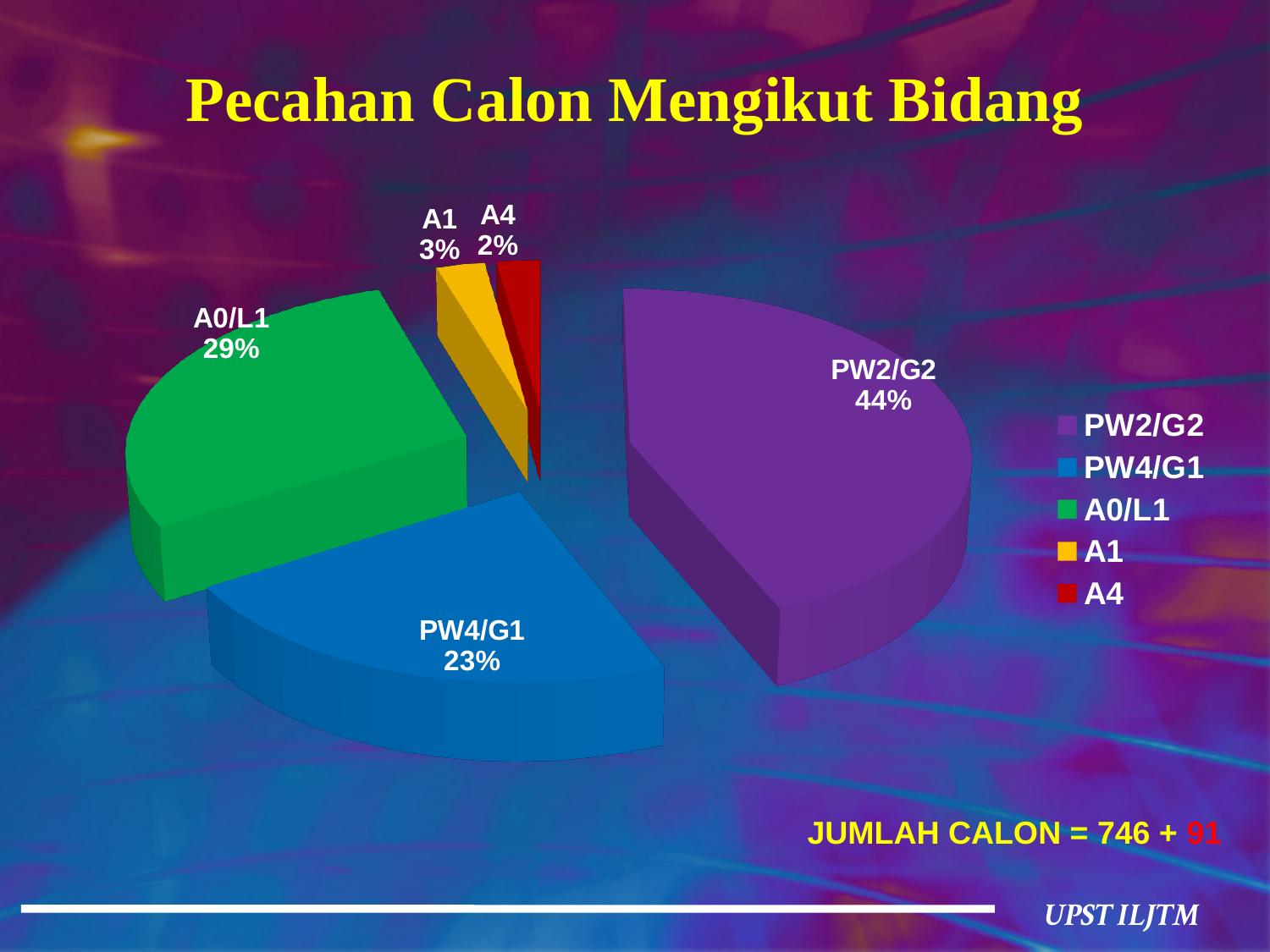

# Pecahan Calon Mengikut Bidang

[unsupported chart]

JUMLAH CALON = 746 + 91
UPST ILJTM